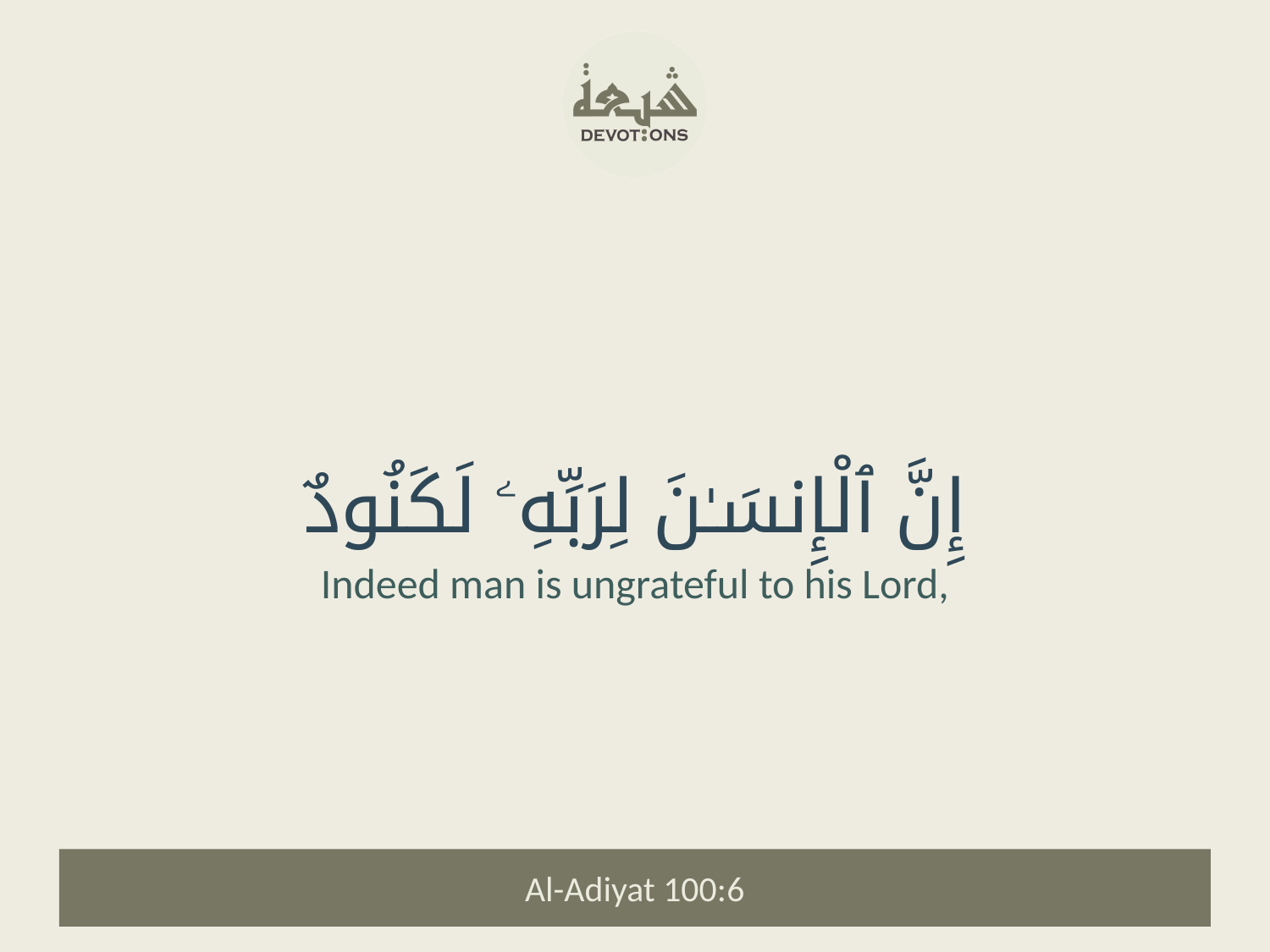

إِنَّ ٱلْإِنسَـٰنَ لِرَبِّهِۦ لَكَنُودٌ
Indeed man is ungrateful to his Lord,
Al-Adiyat 100:6